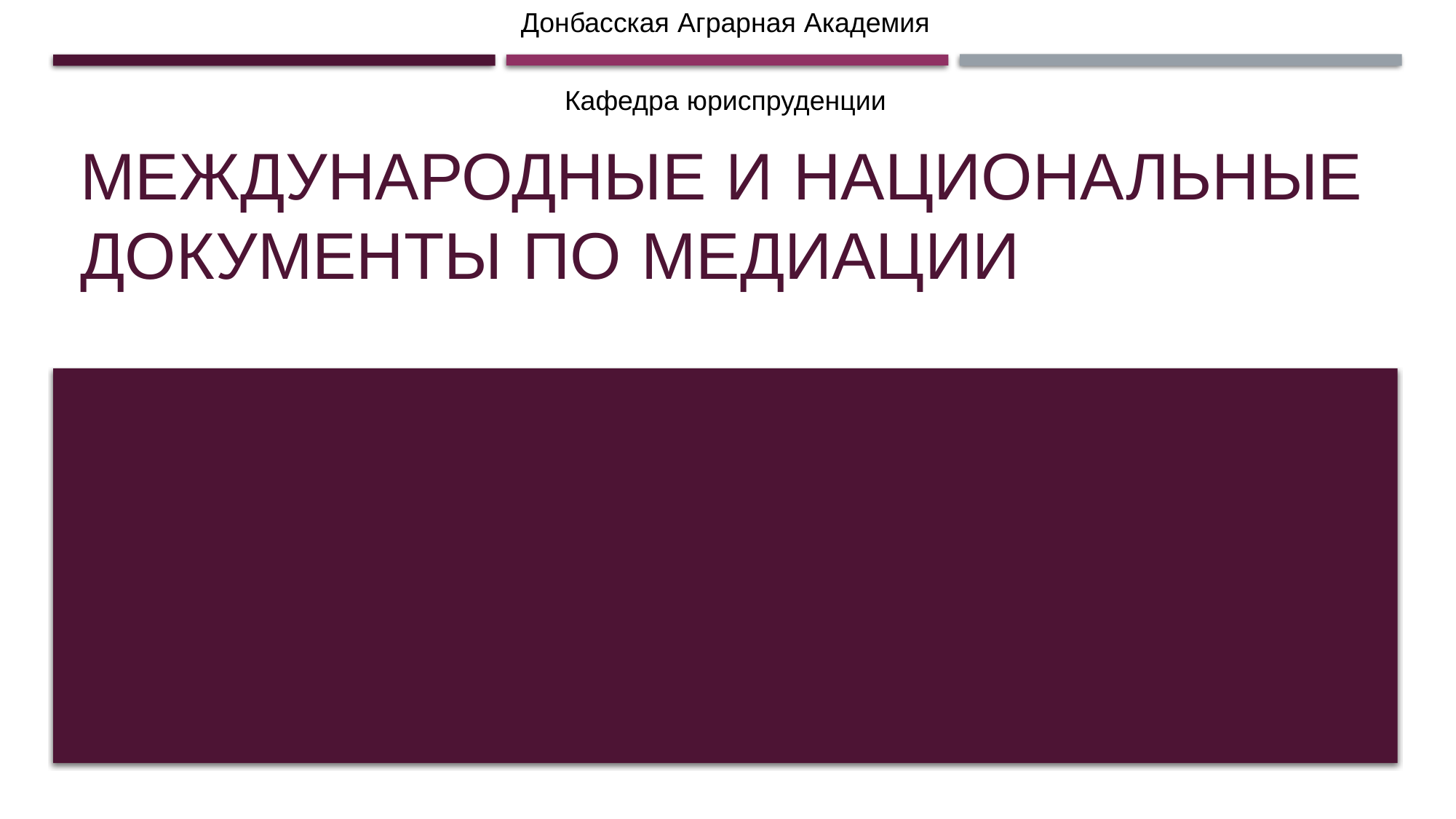

Донбасская Аграрная Академия
Кафедра юриспруденции
# Международные и национальные документы по медиации